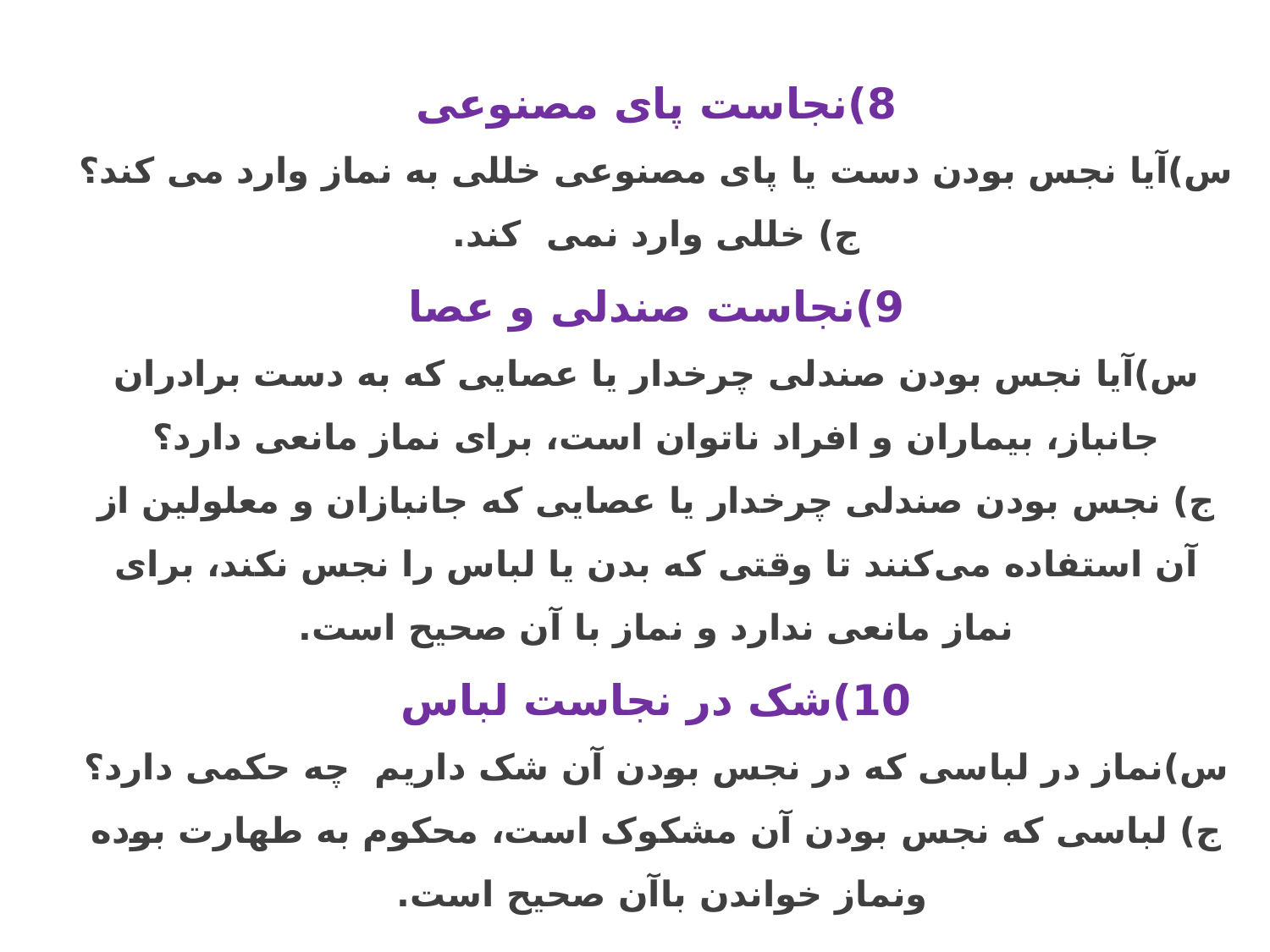

8)نجاست پای مصنوعی
س)آیا نجس بودن دست یا پاى مصنوعى خللى به نماز وارد مى‌ کند؟
ج) خللى وارد نمى  کند.
9)نجاست صندلی و عصا
س)آیا نجس بودن صندلى چرخدار یا عصایى که به دست برادران جانباز، بیماران و افراد ناتوان است، براى نماز مانعى دارد؟
ج) نجس بودن صندلى چرخدار یا عصایى که جانبازان و معلولین از آن استفاده می‌کنند تا وقتى که بدن یا لباس را نجس نکند، براى نماز مانعى ندارد و نماز با آن صحیح است.
10)شک در نجاست لباس
س)نماز در لباسى که در نجس بودن آن شک داریم  چه حکمى دارد؟
ج) لباسى که نجس بودن آن مشکوک است، محکوم به طهارت بوده ونماز خواندن باآن صحیح است.